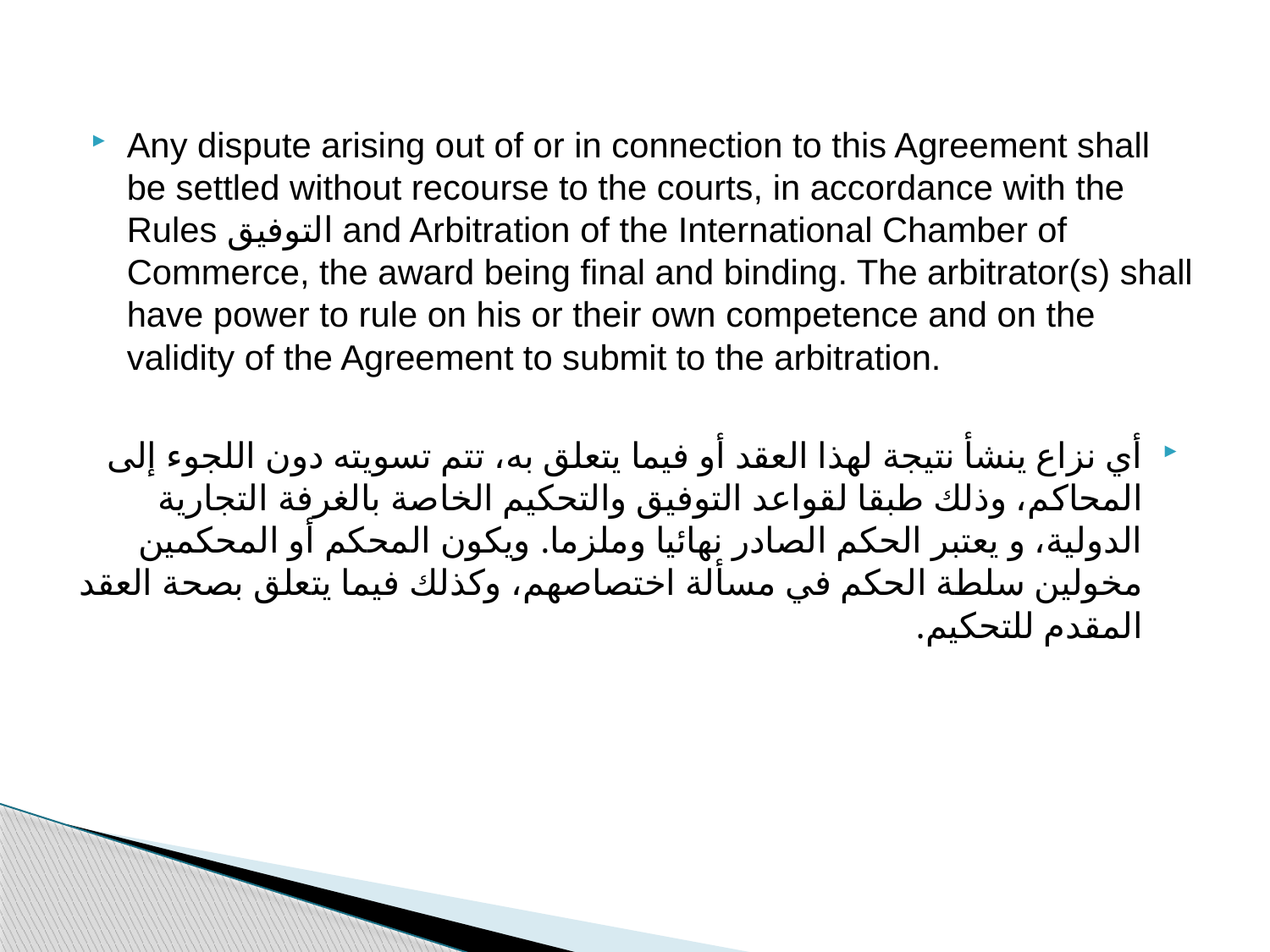

Any dispute arising out of or in connection to this Agreement shall be settled without recourse to the courts, in accordance with the Rules التوفيق and Arbitration of the International Chamber of Commerce, the award being final and binding. The arbitrator(s) shall have power to rule on his or their own competence and on the validity of the Agreement to submit to the arbitration.

أي نزاع ينشأ نتيجة لهذا العقد أو فيما يتعلق به، تتم تسويته دون اللجوء إلى المحاكم، وذلك طبقا لقواعد التوفيق والتحكيم الخاصة بالغرفة التجارية الدولية، و يعتبر الحكم الصادر نهائيا وملزما. ويكون المحكم أو المحكمين مخولين سلطة الحكم في مسألة اختصاصهم، وكذلك فيما يتعلق بصحة العقد المقدم للتحكيم.